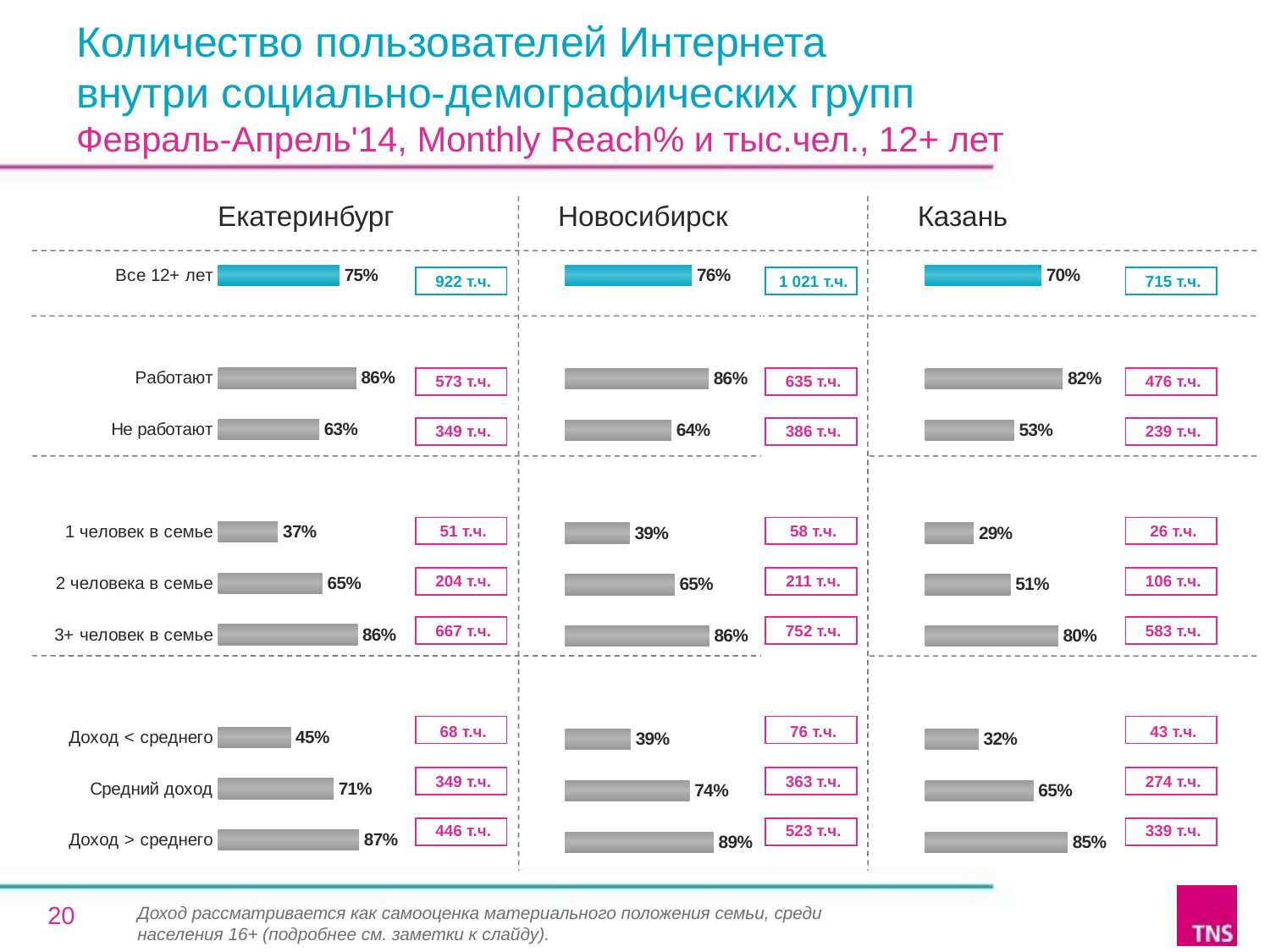

# Количество пользователей Интернета внутри социально-демографических групп Февраль-Апрель'14, Monthly Reach% и тыс.чел., 12+ лет
Екатеринбург
Новосибирск
Казань

### Chart

| Category | % |
|---|---|
| Все 12+ лет | 75.1 |
|  | None |
| Работают | 85.5 |
| Не работают | 62.6 |
|  | None |
| 1 человек в семье | 37.0 |
| 2 человека в семье | 64.5 |
| 3+ человек в семье | 86.3 |
|  | None |
| Доход < среднего | 44.9 |
| Средний доход | 71.4 |
| Доход > среднего | 87.2 |

### Chart

| Category | % |
|---|---|
| Все 12+ лет | 75.8 |
|  | None |
| Работают | 85.8 |
| Не работают | 63.6 |
|  | None |
| 1 человек в семье | 38.6 |
| 2 человека в семье | 65.4 |
| 3+ человек в семье | 86.1 |
|  | None |
| Доход < среднего | 39.3 |
| Средний доход | 74.4 |
| Доход > среднего | 88.7 |

### Chart

| Category | % |
|---|---|
| Все 12+ лет | 69.5 |
|  | None |
| Работают | 82.2 |
| Не работают | 53.1 |
|  | None |
| 1 человек в семье | 29.1 |
| 2 человека в семье | 51.0 |
| 3+ человек в семье | 79.5 |
|  | None |
| Доход < среднего | 32.0 |
| Средний доход | 64.7 |
| Доход > среднего | 85.1 |
| 1 021 т.ч. |
| --- |
|  |
| 635 т.ч. |
| 386 т.ч. |
|  |
| 58 т.ч. |
| 211 т.ч. |
| 752 т.ч. |
|  |
| 76 т.ч. |
| 363 т.ч. |
| 523 т.ч. |
| 715 т.ч. |
| --- |
|  |
| 476 т.ч. |
| 239 т.ч. |
|  |
| 26 т.ч. |
| 106 т.ч. |
| 583 т.ч. |
|  |
| 43 т.ч. |
| 274 т.ч. |
| 339 т.ч. |
| 922 т.ч. |
| --- |
|  |
| 573 т.ч. |
| 349 т.ч. |
|  |
| 51 т.ч. |
| 204 т.ч. |
| 667 т.ч. |
|  |
| 68 т.ч. |
| 349 т.ч. |
| 446 т.ч. |

20
Доход рассматривается как самооценка материального положения семьи, среди населения 16+ (подробнее см. заметки к слайду).